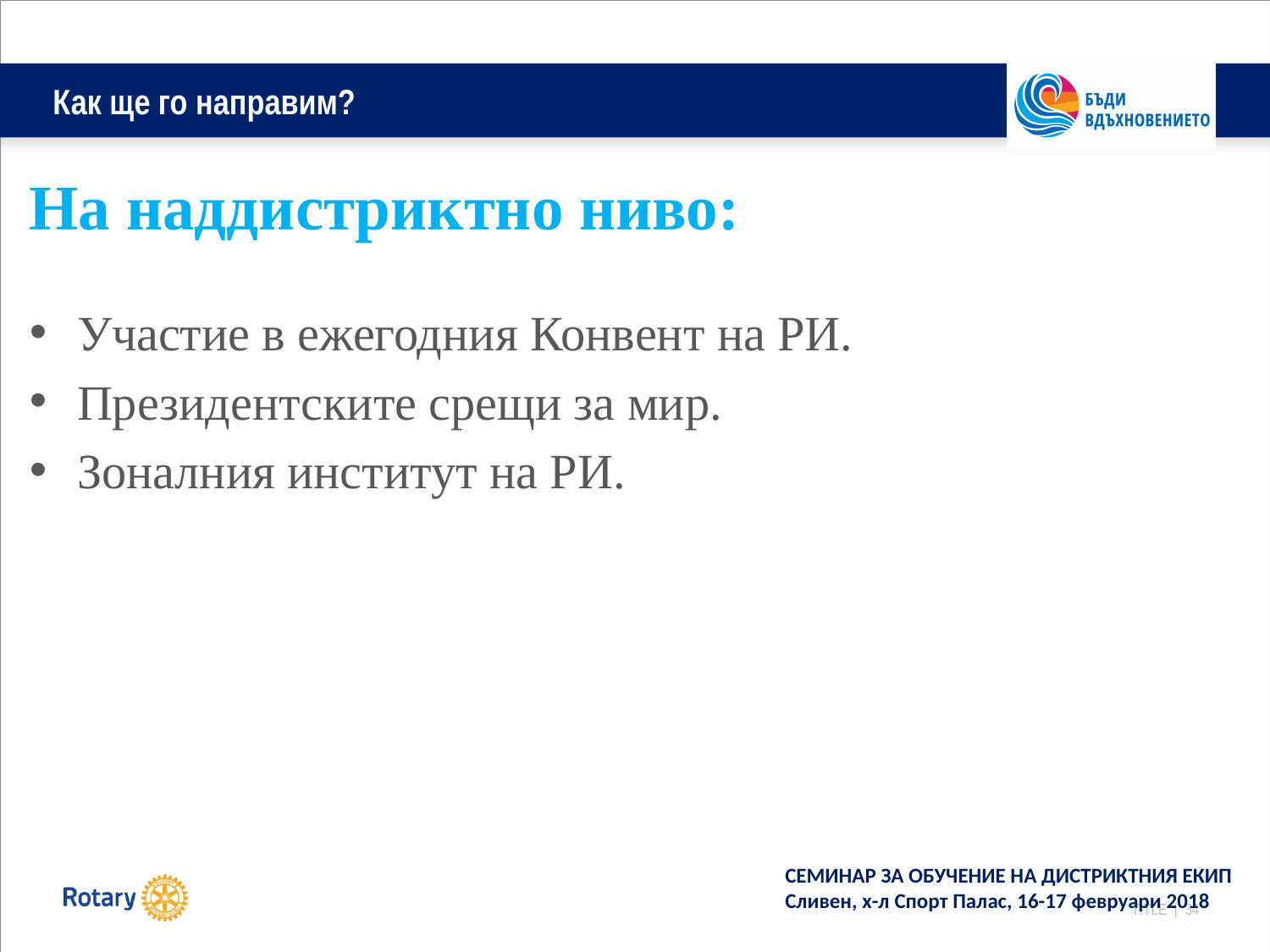

# Как ще го направим?
На наддистриктно ниво:

Участие в ежегодния Конвент на РИ.
Президентските срещи за мир.
Зоналния институт на РИ.